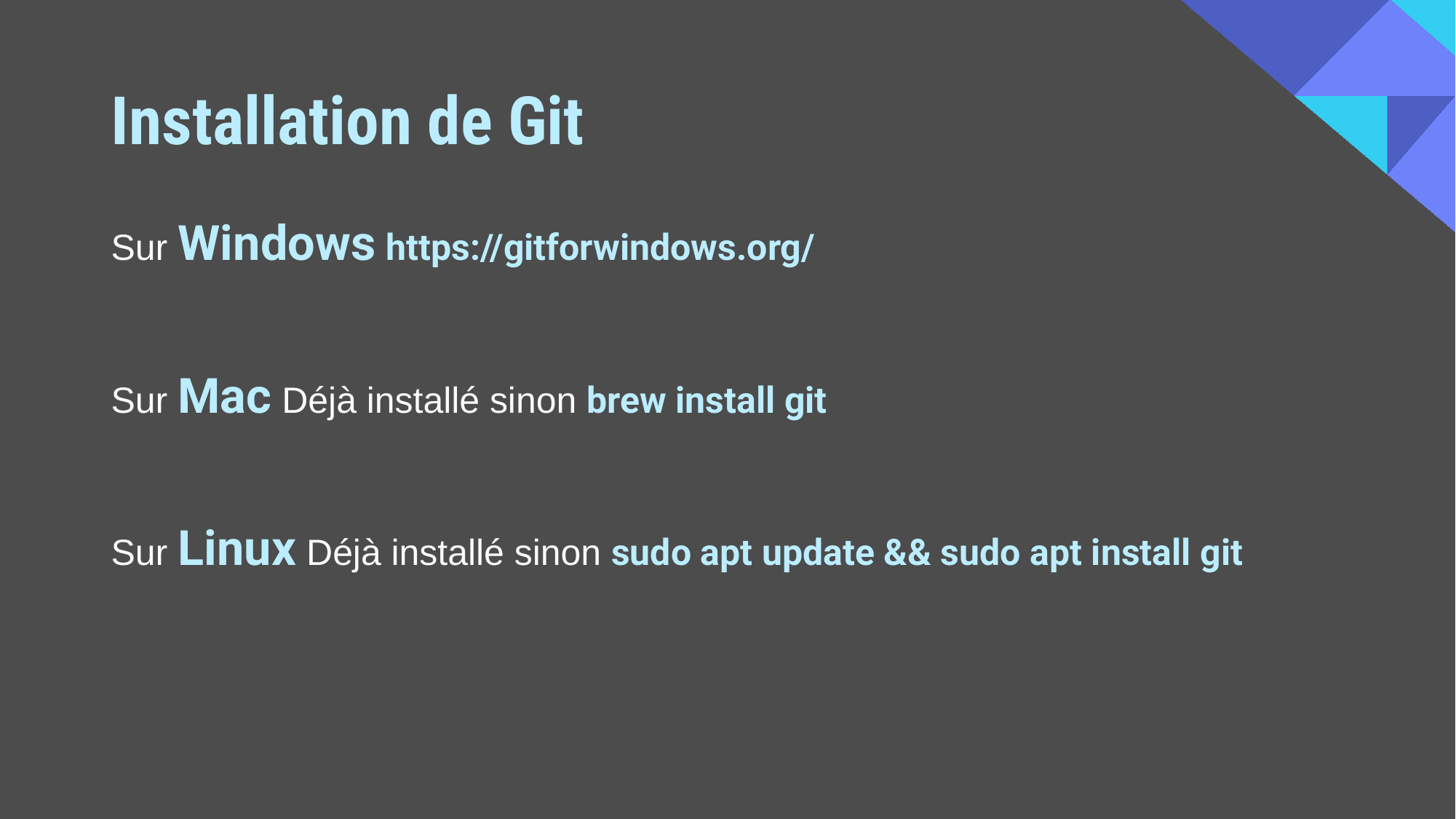

# Installation de Git
Sur Windows https://gitforwindows.org/

Sur Mac Déjà installé sinon brew install git

Sur Linux Déjà installé sinon sudo apt update && sudo apt install git